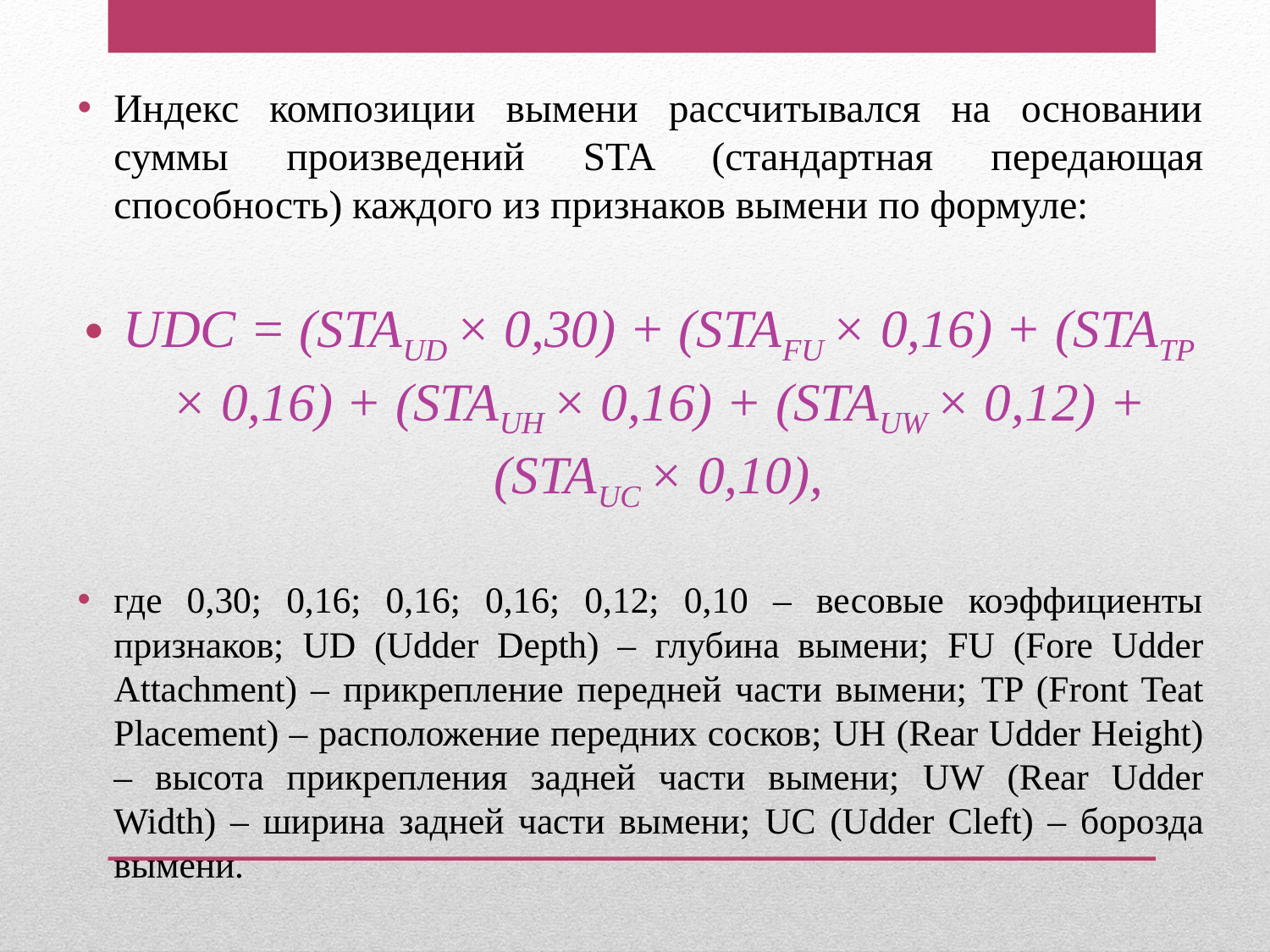

Индекс композиции вымени рассчитывался на основании суммы произведений STA (стандартная передающая способность) каждого из признаков вымени по формуле:

UDC = (STAUD × 0,30) + (STAFU × 0,16) + (STATP × 0,16) + (STAUH × 0,16) + (STAUW × 0,12) + (STAUC × 0,10),

где 0,30; 0,16; 0,16; 0,16; 0,12; 0,10 – весовые коэффициенты признаков; UD (Udder Depth) – глубина вымени; FU (Fore Udder Attachment) – прикрепление передней части вымени; TP (Front Teat Placement) – расположение передних сосков; UH (Rear Udder Height) – высота прикрепления задней части вымени; UW (Rear Udder Width) – ширина задней части вымени; UC (Udder Cleft) – борозда вымени.